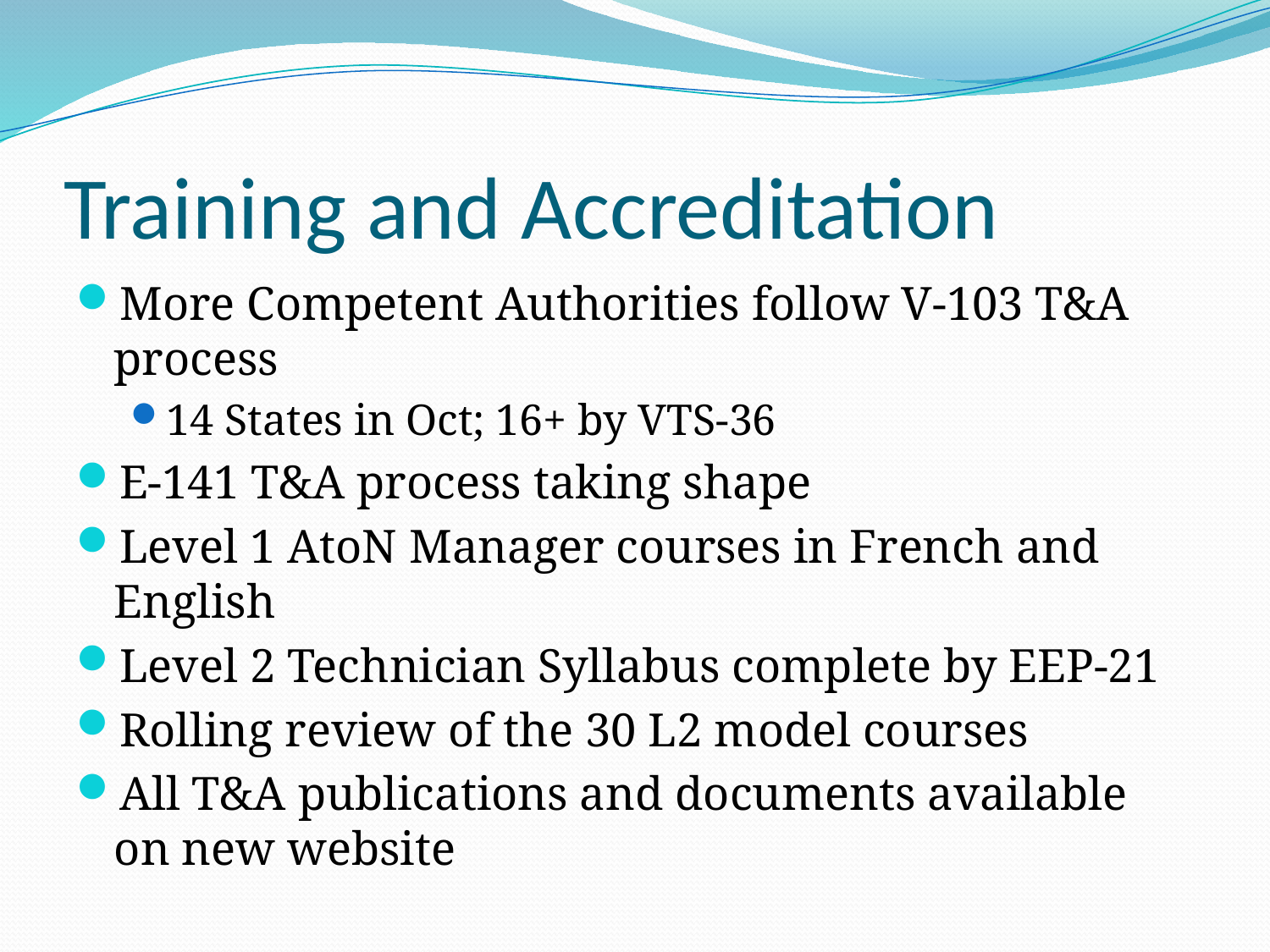

# Training and Accreditation
More Competent Authorities follow V-103 T&A process
14 States in Oct; 16+ by VTS-36
E-141 T&A process taking shape
Level 1 AtoN Manager courses in French and English
Level 2 Technician Syllabus complete by EEP-21
Rolling review of the 30 L2 model courses
All T&A publications and documents available on new website